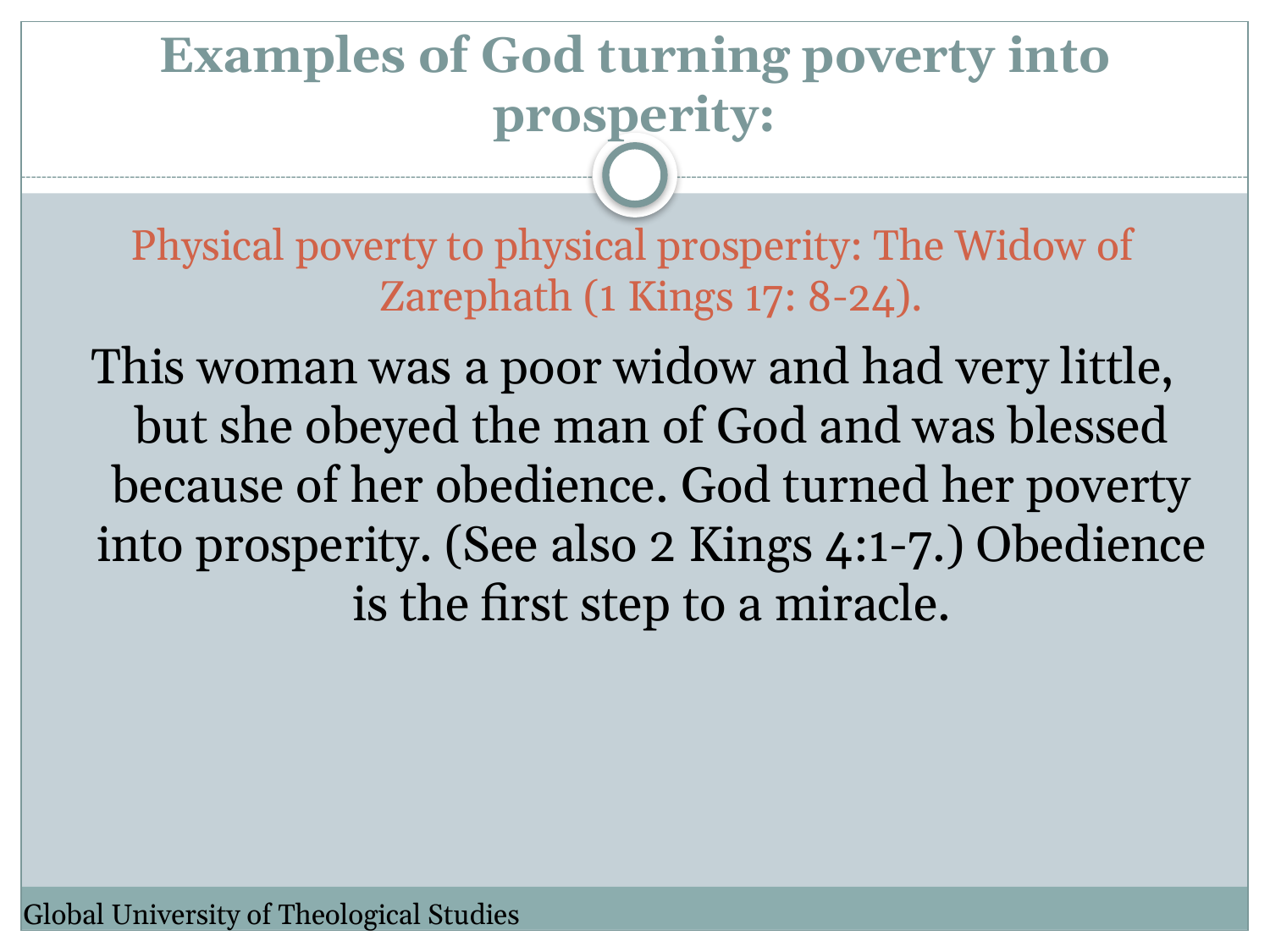

# Examples of God turning poverty into prosperity:
Physical poverty to physical prosperity: The Widow of Zarephath (1 Kings 17: 8-24).
This woman was a poor widow and had very little, but she obeyed the man of God and was blessed because of her obedience. God turned her poverty into prosperity. (See also 2 Kings 4:1-7.) Obedience is the first step to a miracle.
Global University of Theological Studies